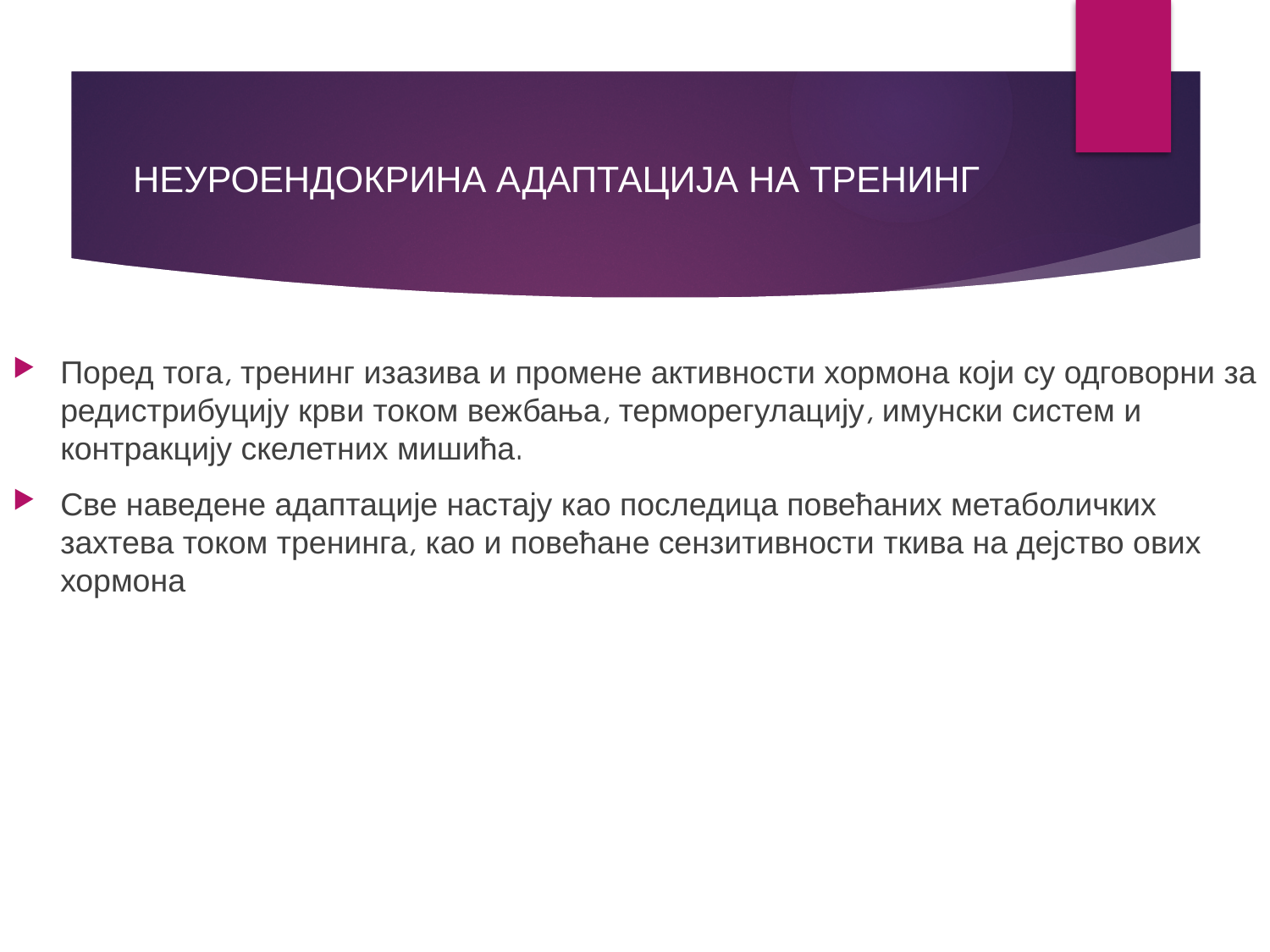

# НЕУРОЕНДОКРИНА АДАПТАЦИЈА НА ТРЕНИНГ
Поред тога, тренинг изазива и промене активности хормона који су одговорни за редистрибуцију крви током вежбања, терморегулацију, имунски систем и контракцију скелетних мишића.
Све наведене адаптације настају као последица повећаних метаболичких захтева током тренинга, као и повећане сензитивности ткива на дејство ових хормона